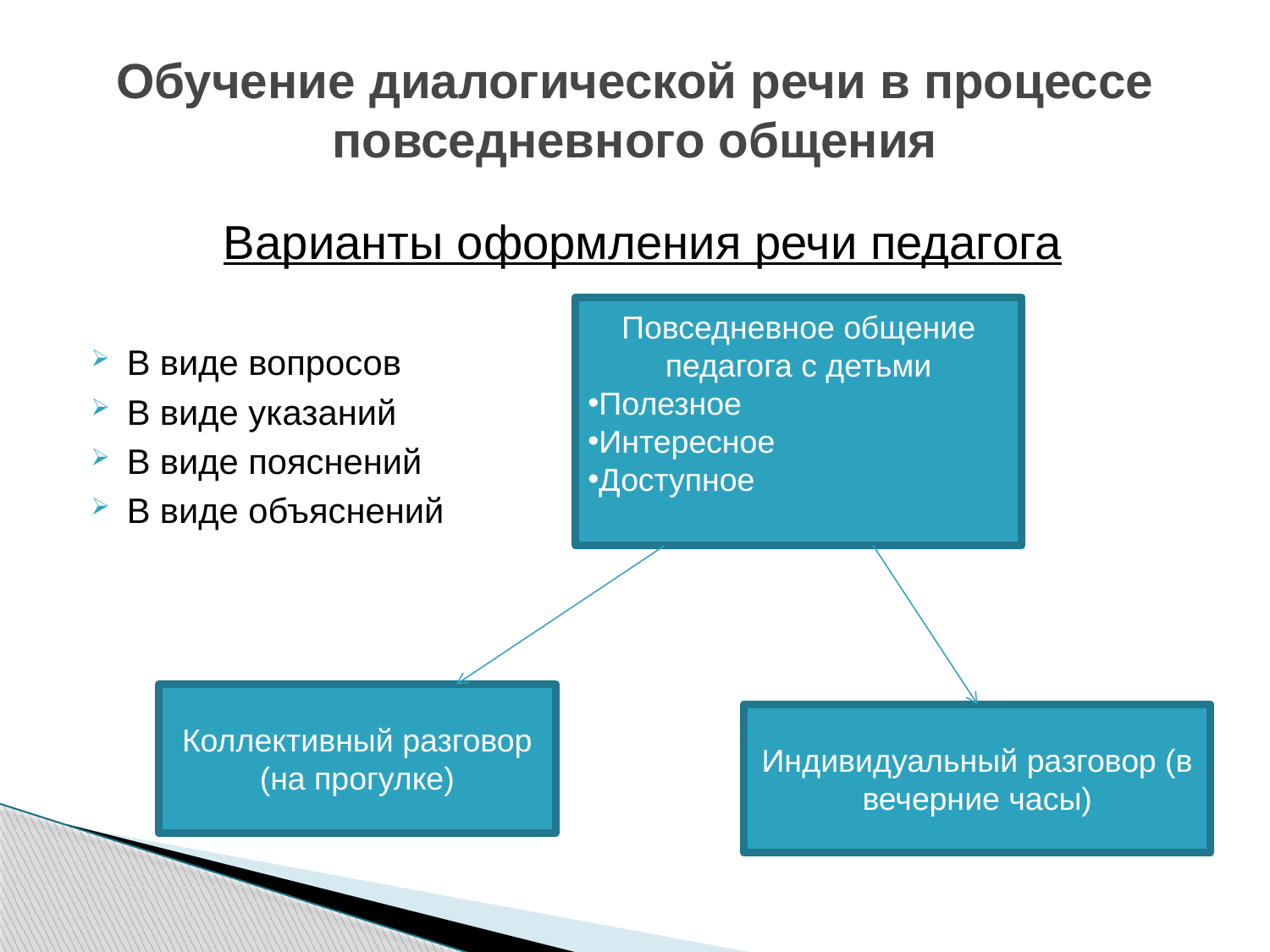

# Обучение диалогической речи в процессе повседневного общения
Варианты оформления речи педагога

В виде вопросов
В виде указаний
В виде пояснений
В виде объяснений

Повседневное общение педагога с детьми
Полезное
Интересное
Доступное

Коллективный разговор (на прогулке)
Индивидуальный разговор (в вечерние часы)